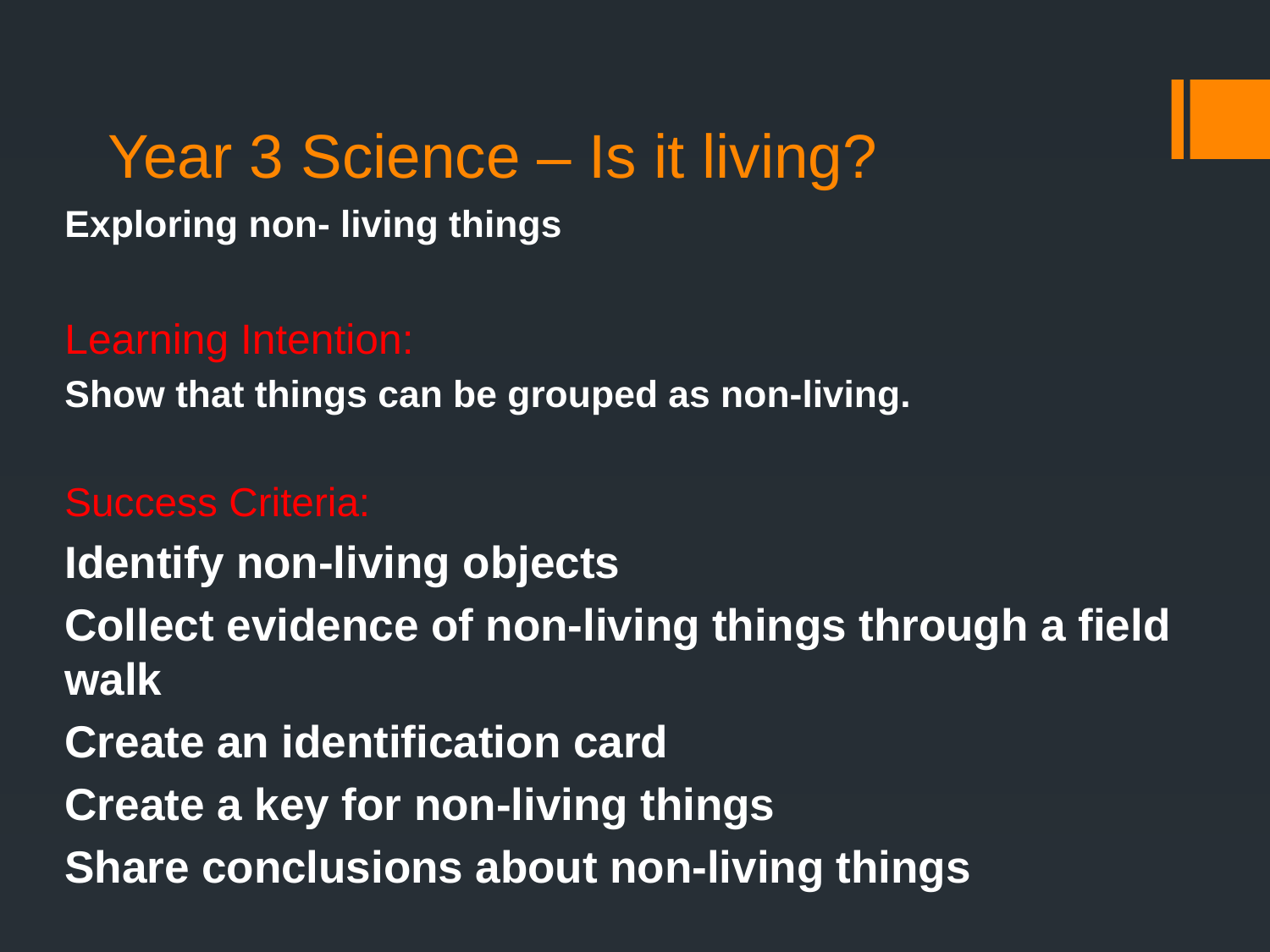

# Year 3 Science – Is it living?

Exploring non- living things

Learning Intention:
Show that things can be grouped as non-living.

Success Criteria:
Identify non-living objects
Collect evidence of non-living things through a field walk
Create an identification card
Create a key for non-living things
Share conclusions about non-living things